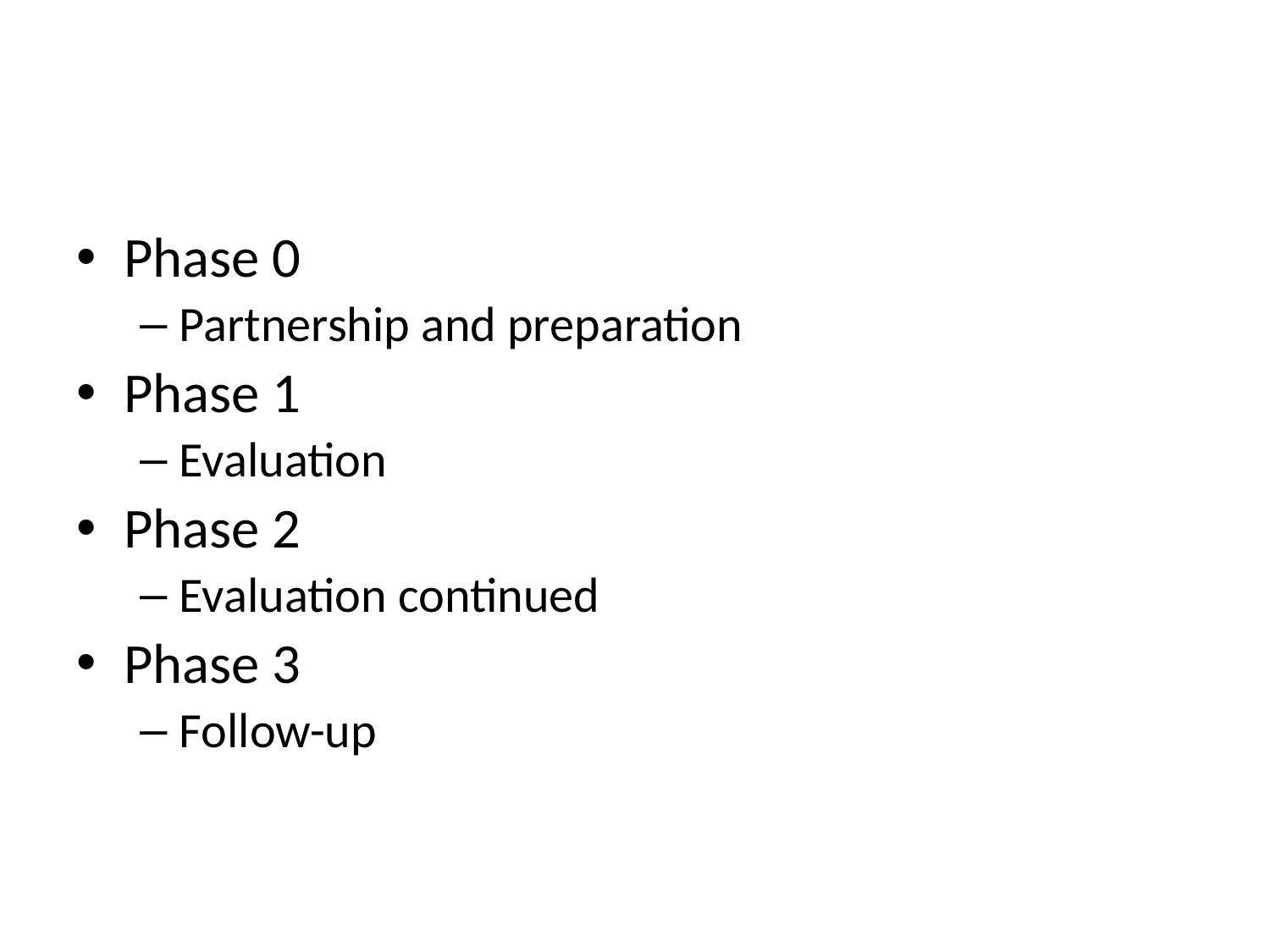

#
Phase 0
Partnership and preparation
Phase 1
Evaluation
Phase 2
Evaluation continued
Phase 3
Follow-up